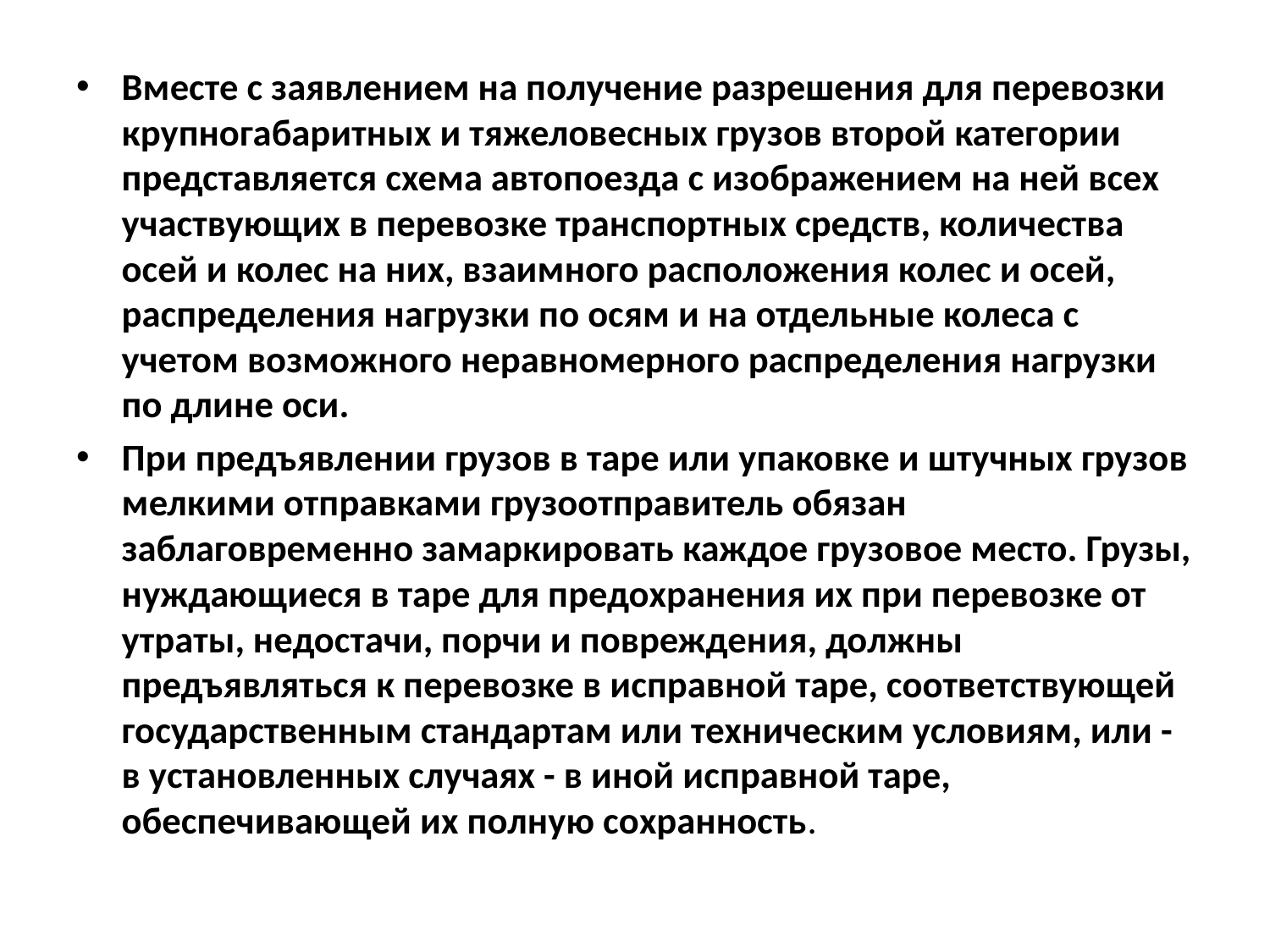

Вместе с заявлением на получение разрешения для перевозки крупногабаритных и тяжеловесных грузов второй категории представляется схема автопоезда с изображением на ней всех участвующих в перевозке транспортных средств, количества осей и колес на них, взаимного расположения колес и осей, распределения нагрузки по осям и на отдельные колеса с учетом возможного неравномерного распределения нагрузки по длине оси.
При предъявлении грузов в таре или упаковке и штучных грузов мелкими отправками грузоотправитель обязан заблаговременно замаркировать каждое грузовое место. Грузы, нуждающиеся в таре для предохранения их при перевозке от утраты, недостачи, порчи и повреждения, должны предъявляться к перевозке в исправной таре, соответствующей государственным стандартам или техническим условиям, или - в установленных случаях - в иной исправной таре, обеспечивающей их полную сохранность.